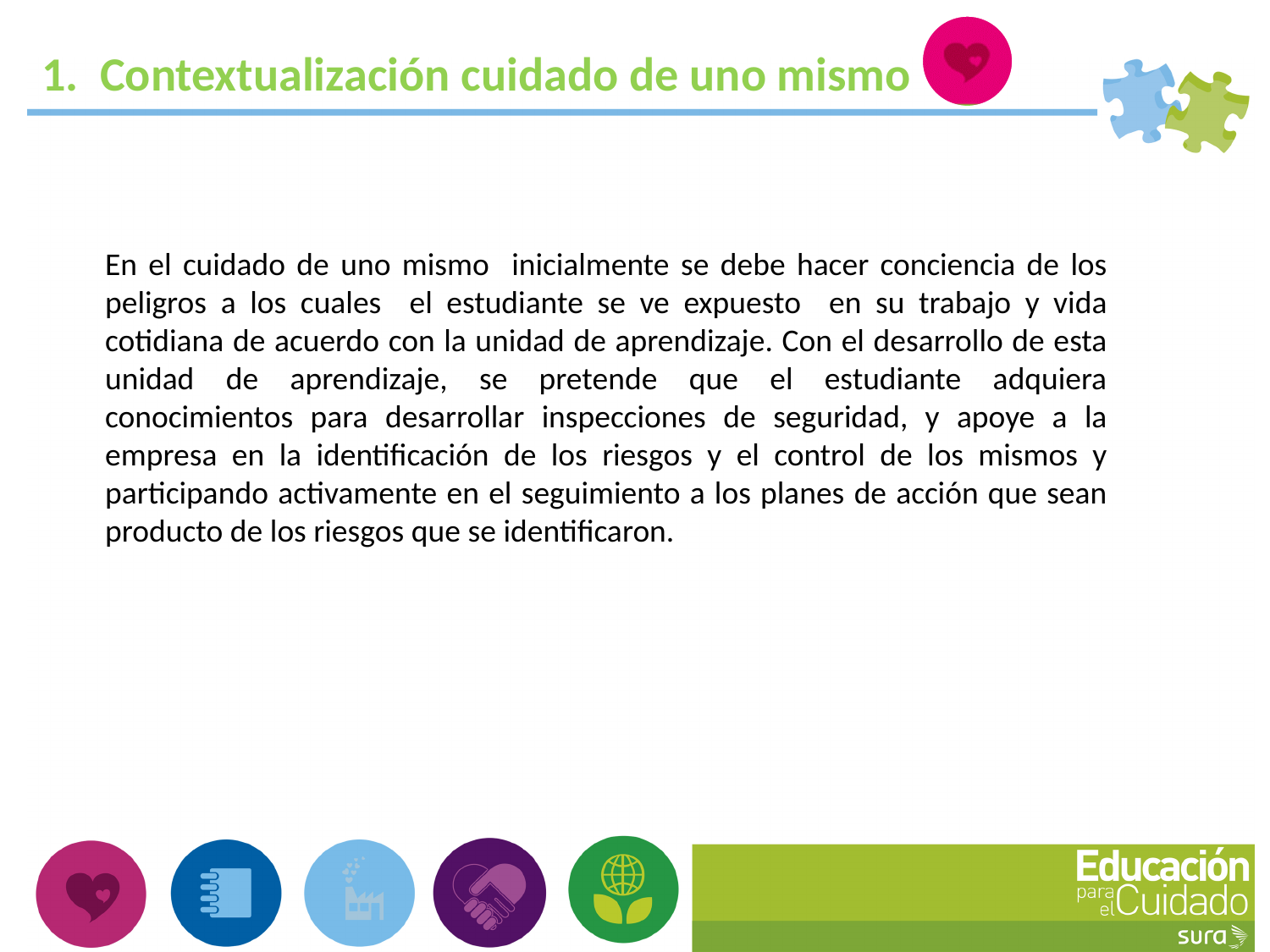

1.  Contextualización cuidado de uno mismo

En el cuidado de uno mismo  inicialmente se debe hacer conciencia de los peligros a los cuales  el estudiante se ve expuesto  en su trabajo y vida cotidiana de acuerdo con la unidad de aprendizaje. Con el desarrollo de esta unidad de aprendizaje, se pretende que el estudiante adquiera conocimientos para desarrollar inspecciones de seguridad, y apoye a la empresa en la identificación de los riesgos y el control de los mismos y participando activamente en el seguimiento a los planes de acción que sean producto de los riesgos que se identificaron.